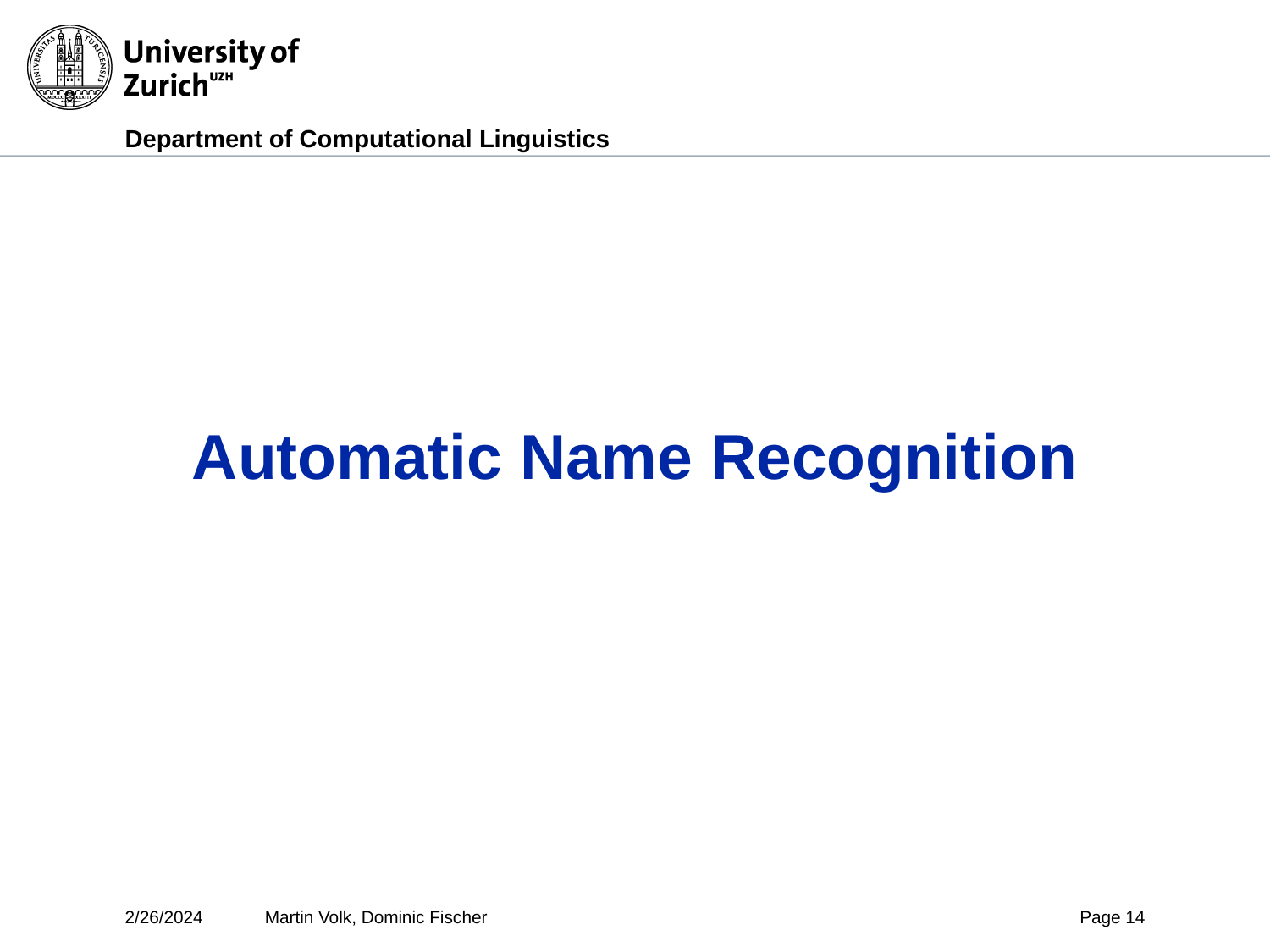

# Automatic Name Recognition
2/26/2024
Martin Volk, Dominic Fischer
Page 14